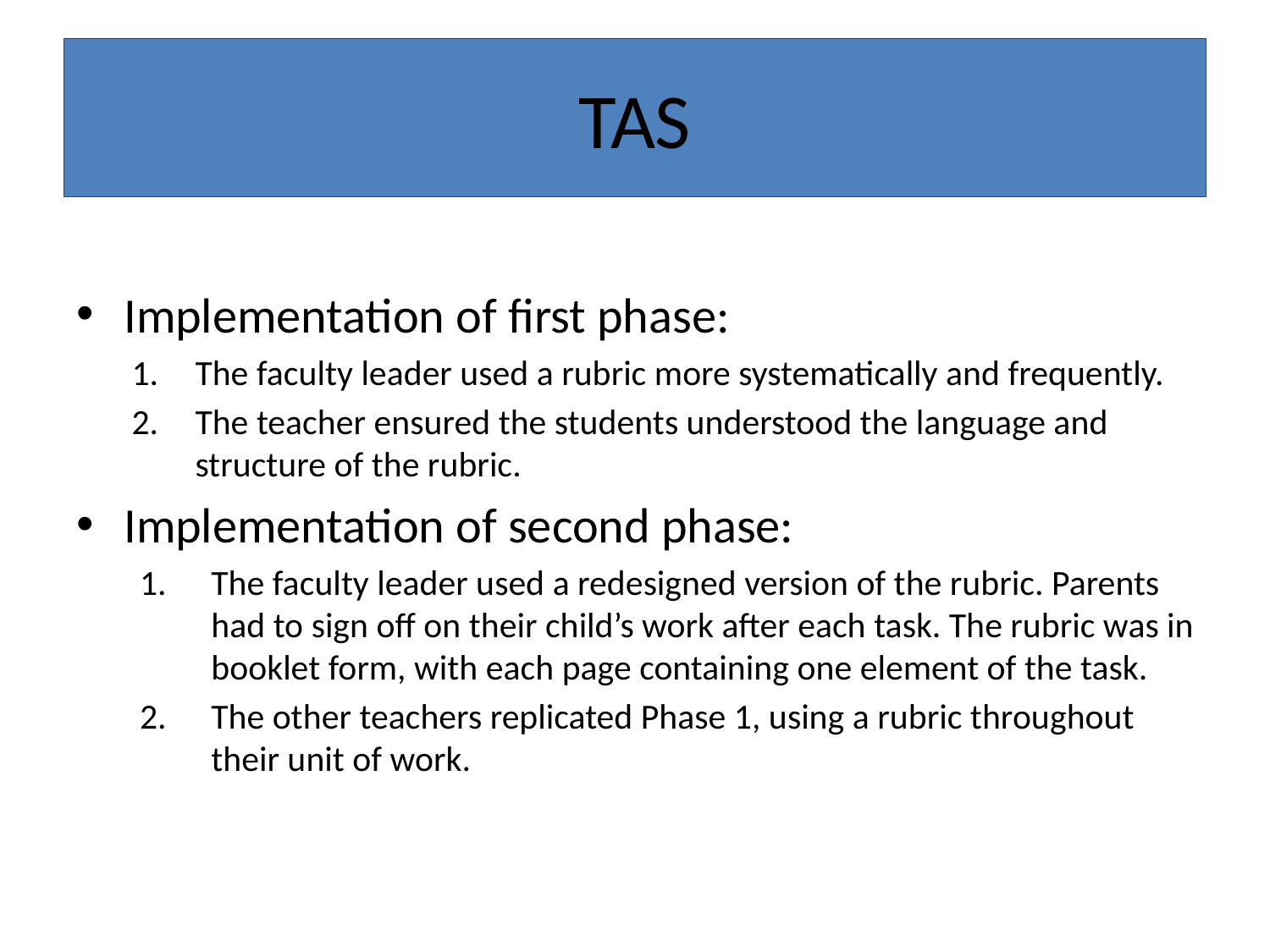

# TAS
Implementation of first phase:
The faculty leader used a rubric more systematically and frequently.
The teacher ensured the students understood the language and structure of the rubric.
Implementation of second phase:
The faculty leader used a redesigned version of the rubric. Parents had to sign off on their child’s work after each task. The rubric was in booklet form, with each page containing one element of the task.
The other teachers replicated Phase 1, using a rubric throughout their unit of work.